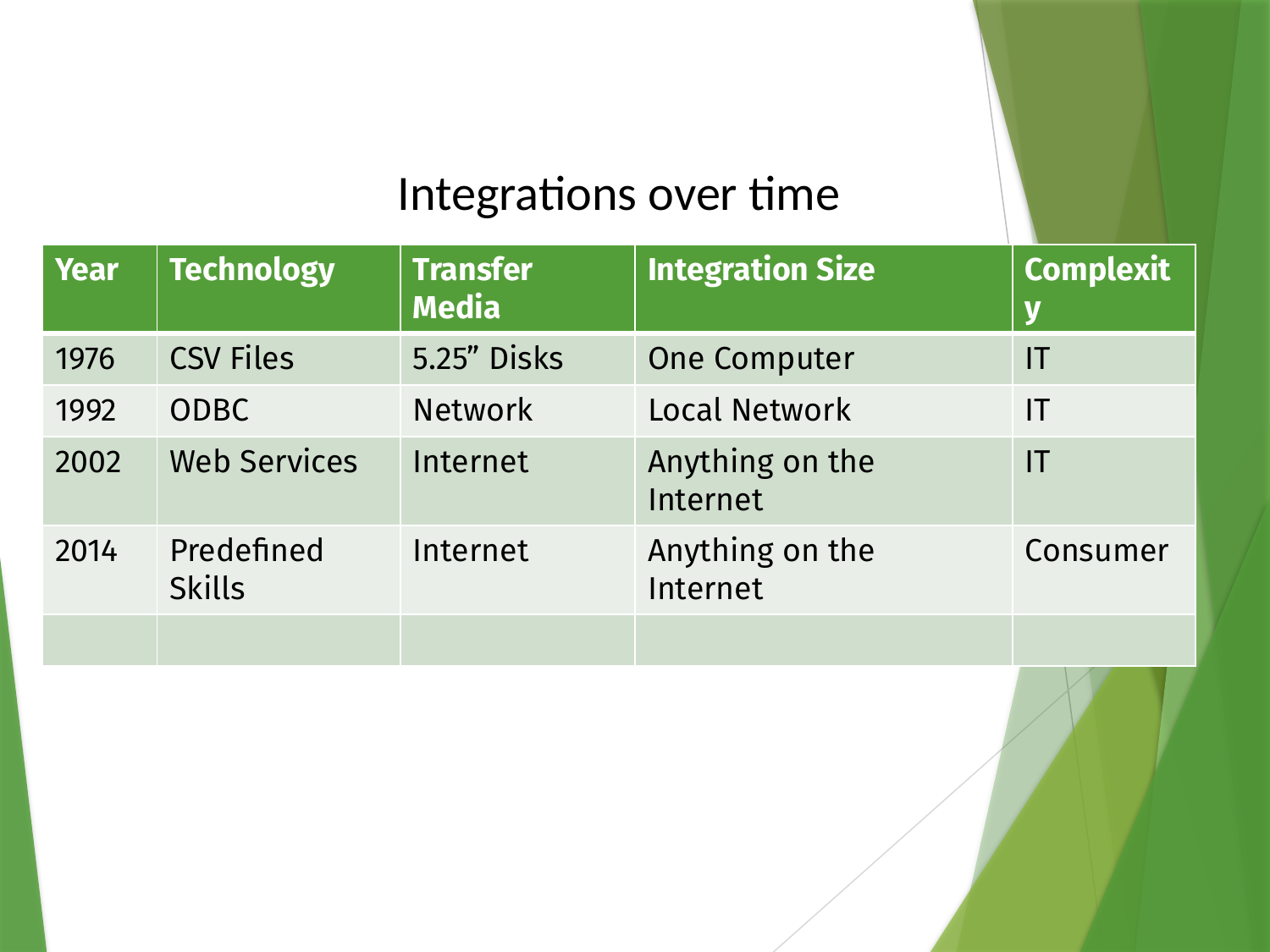

Integrations over time
| Year | Technology | Transfer Media | Integration Size | Complexity |
| --- | --- | --- | --- | --- |
| 1976 | CSV Files | 5.25” Disks | One Computer | IT |
| 1992 | ODBC | Network | Local Network | IT |
| 2002 | Web Services | Internet | Anything on the Internet | IT |
| 2014 | Predefined Skills | Internet | Anything on the Internet | Consumer |
|  |  |  |  |  |